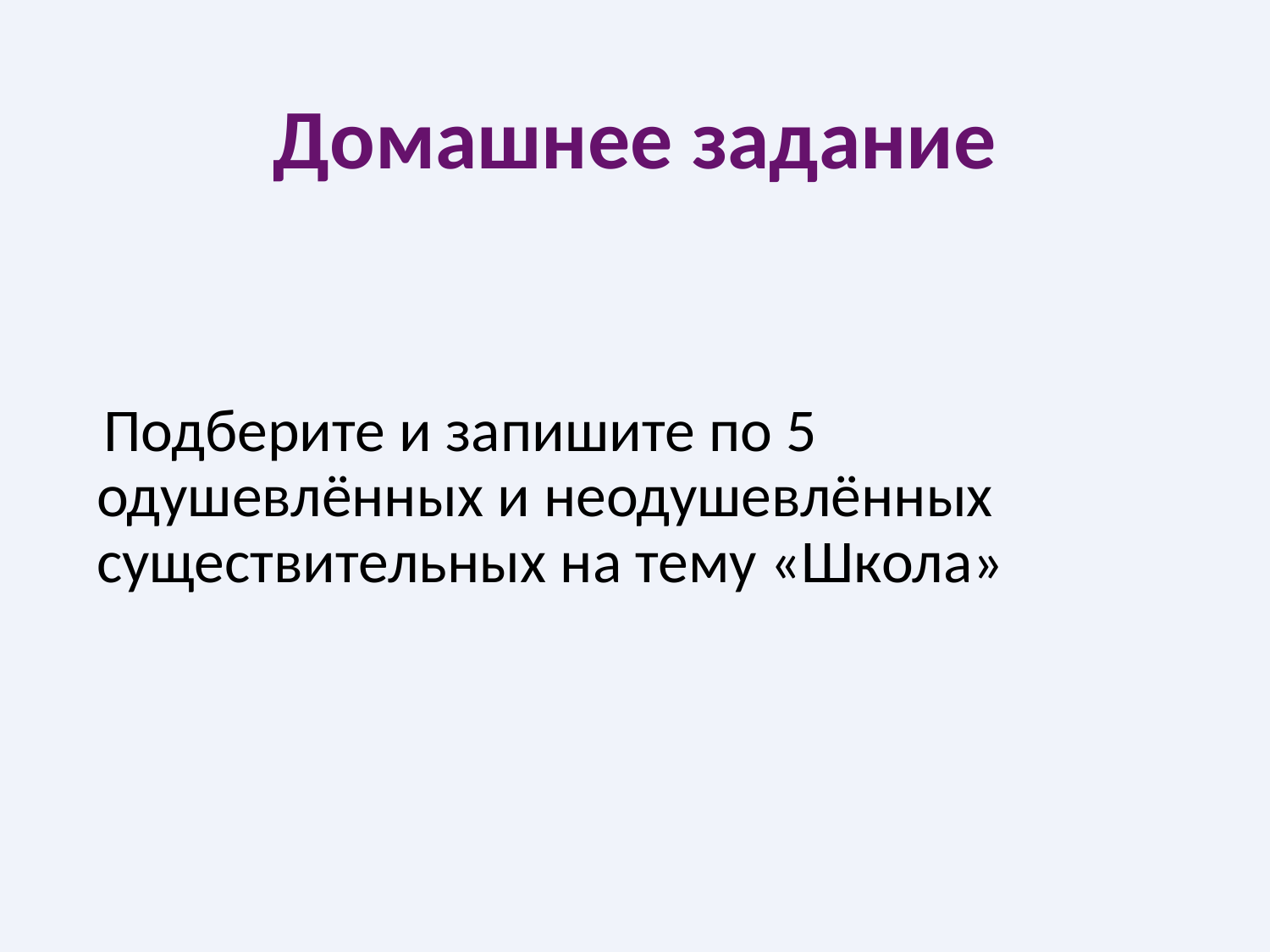

# Домашнее задание

  Подберите и запишите по 5 одушевлённых и неодушевлённых существительных на тему «Школа»